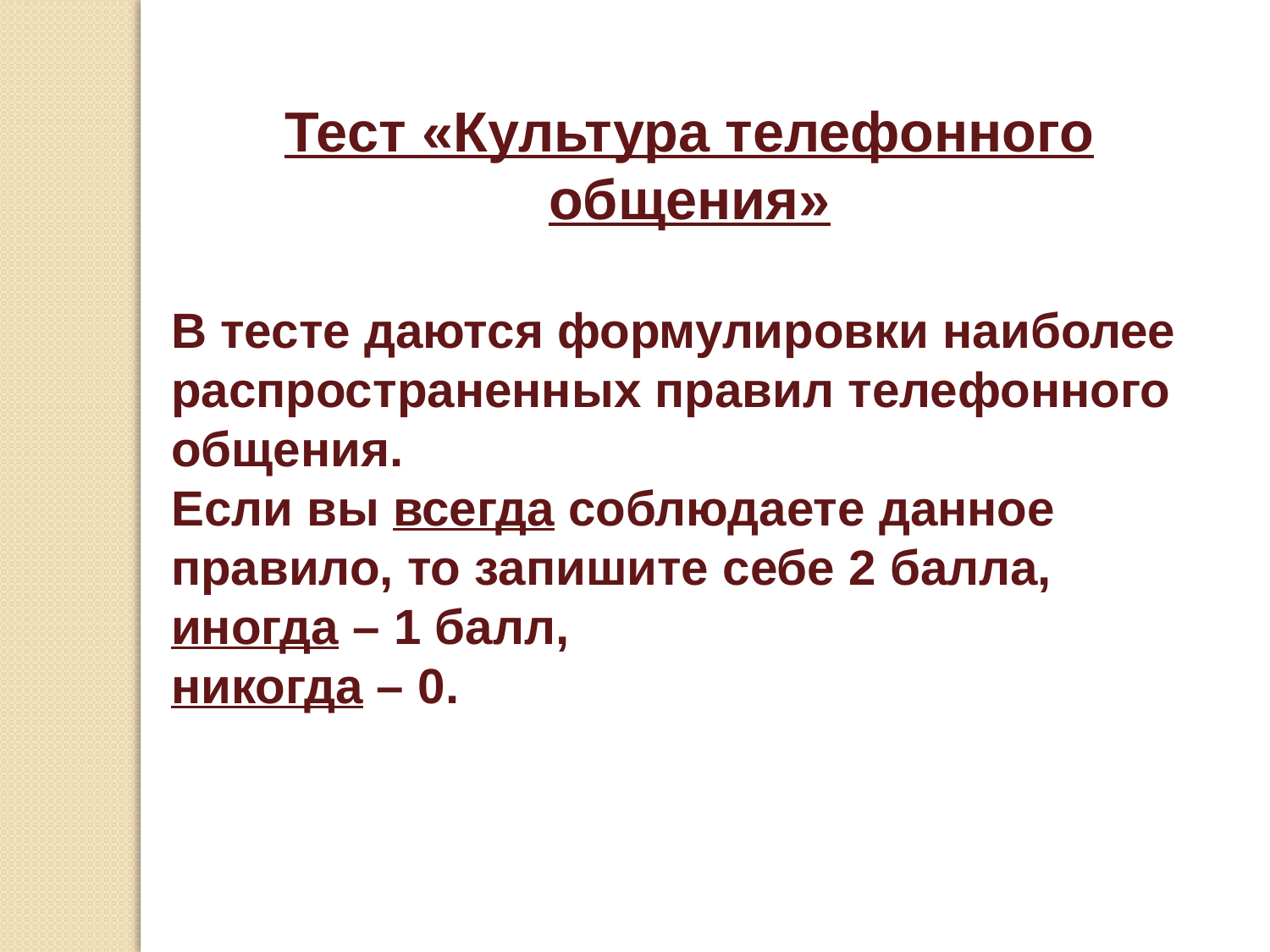

Тест «Культура телефонного общения»

В тесте даются формулировки наиболее распространенных правил телефонного общения.
Если вы всегда соблюдаете данное правило, то запишите себе 2 балла,
иногда – 1 балл,
никогда – 0.